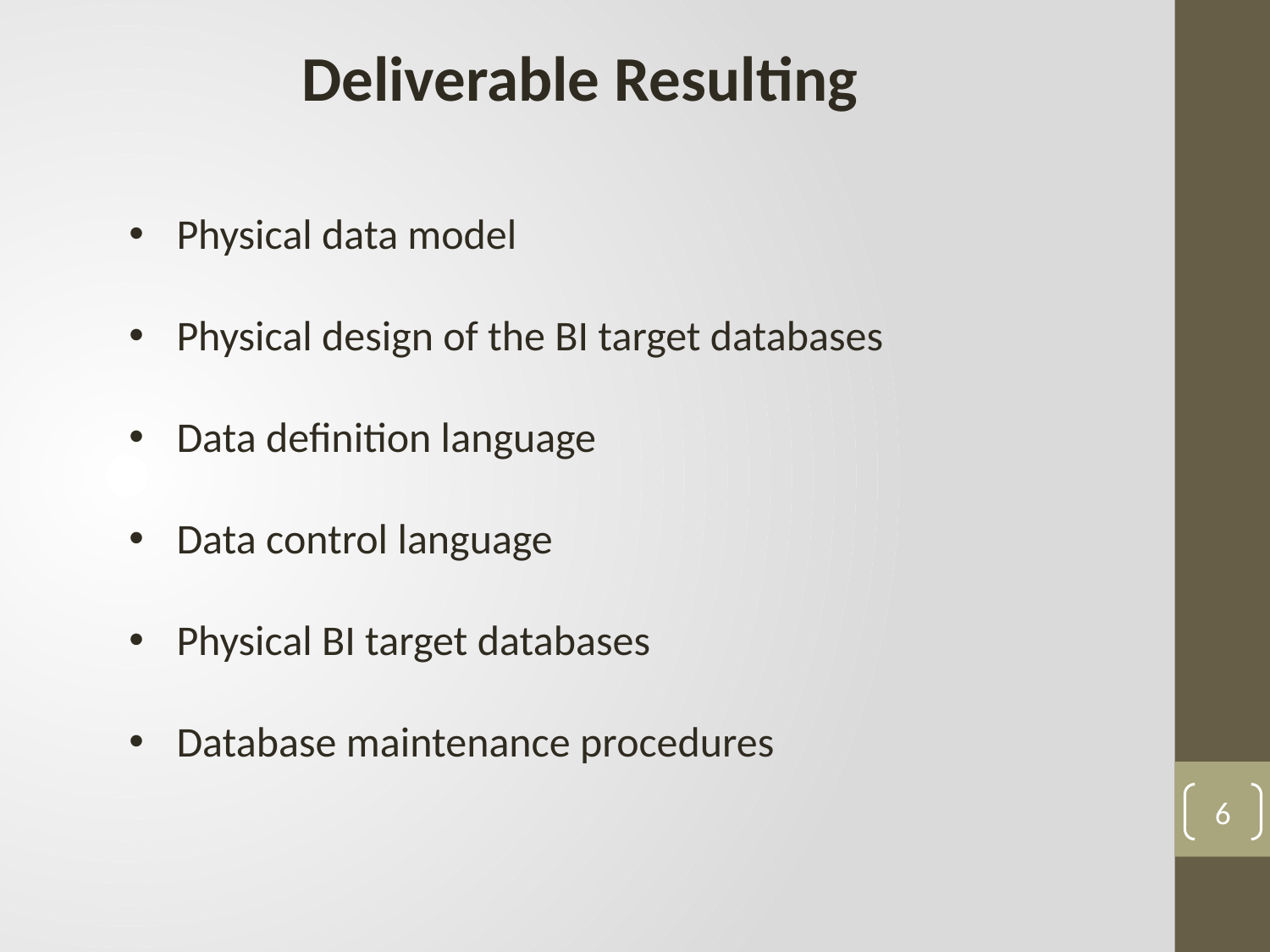

Deliverable Resulting
Physical data model

Physical design of the BI target databases

Data definition language

Data control language

Physical BI target databases

Database maintenance procedures

6